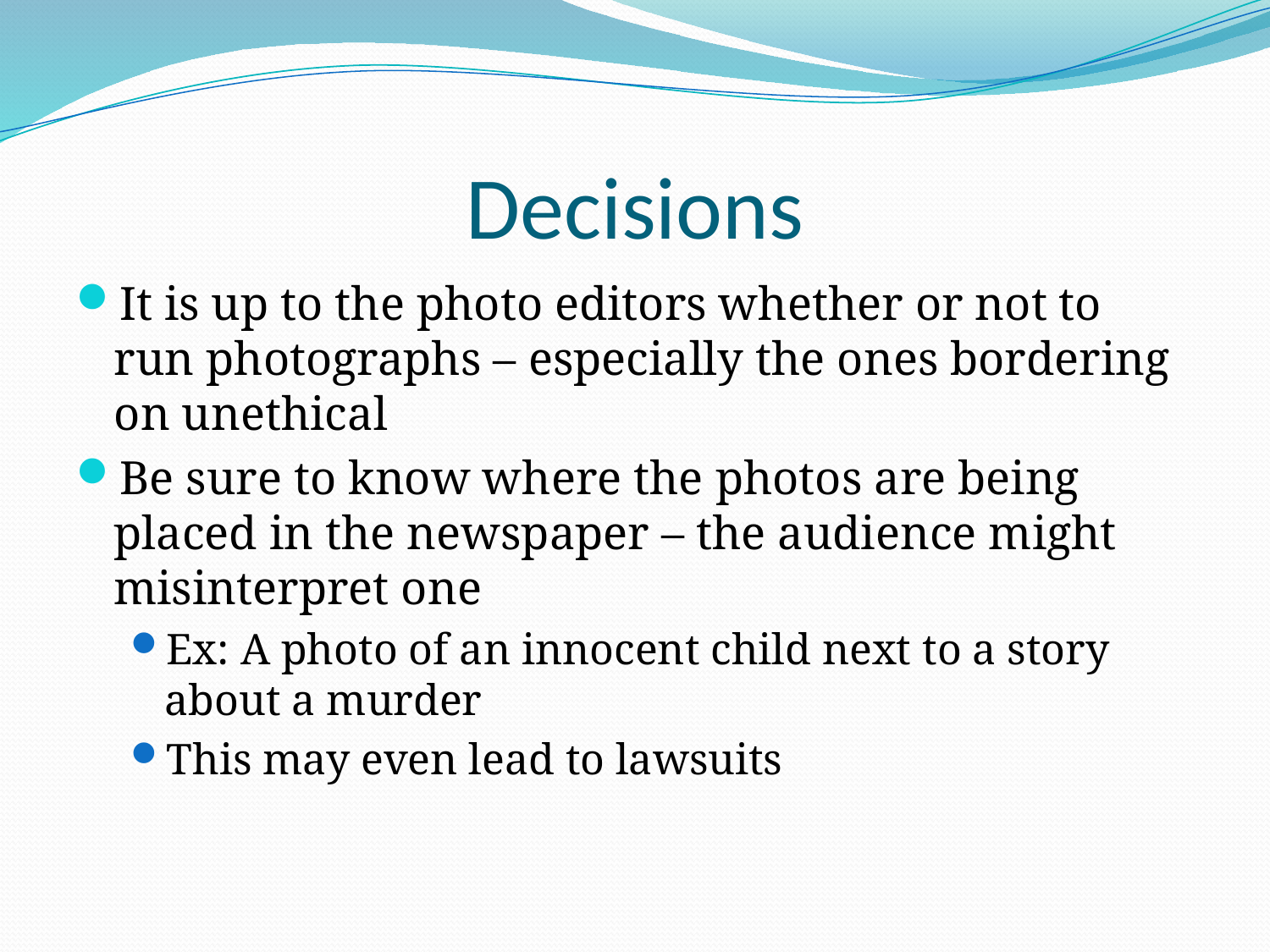

# Decisions
It is up to the photo editors whether or not to run photographs – especially the ones bordering on unethical
Be sure to know where the photos are being placed in the newspaper – the audience might misinterpret one
Ex: A photo of an innocent child next to a story about a murder
This may even lead to lawsuits